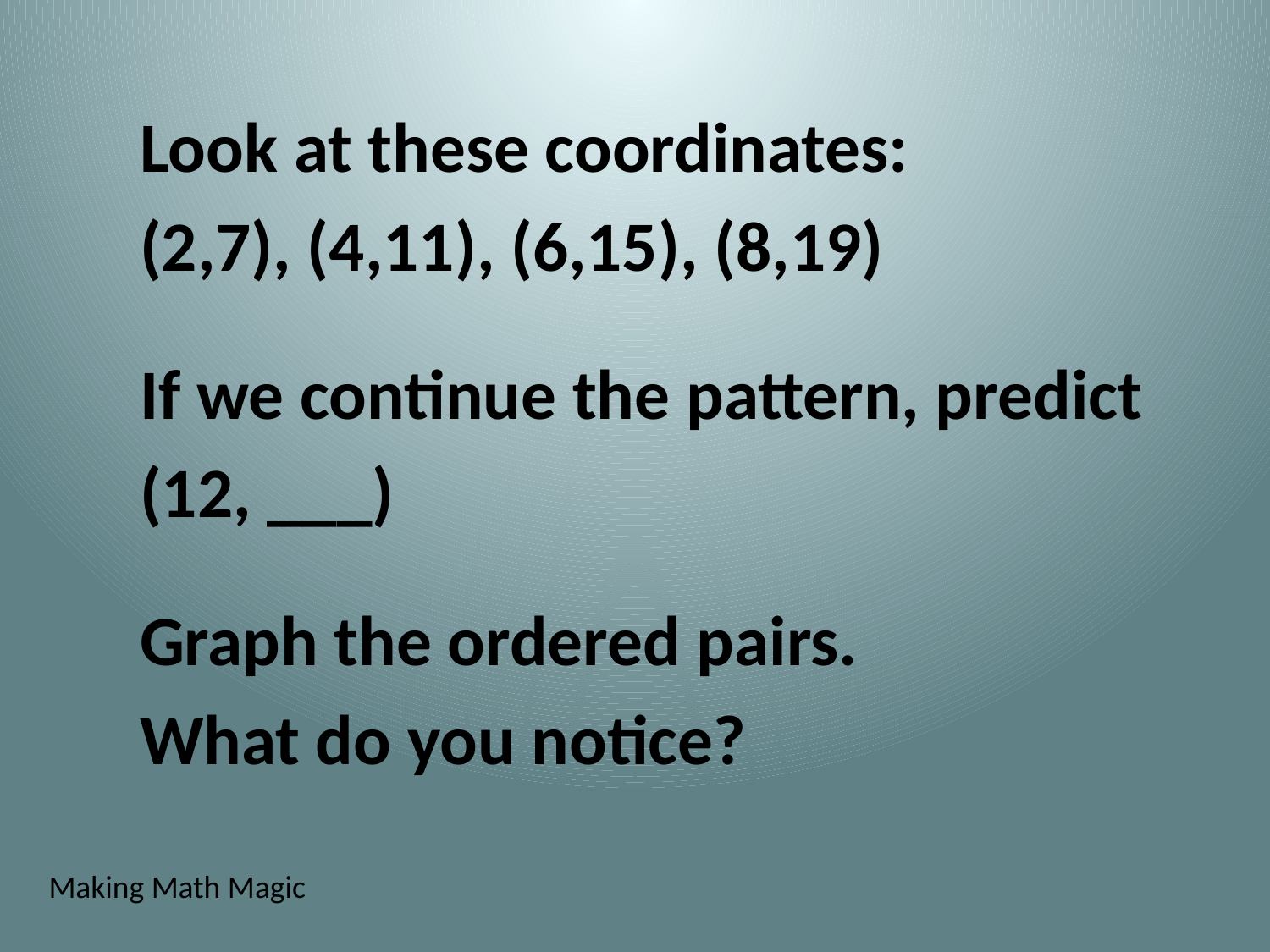

Look at these coordinates:
(2,7), (4,11), (6,15), (8,19)

If we continue the pattern, predict
(12, ___)

Graph the ordered pairs.
What do you notice?

Making Math Magic